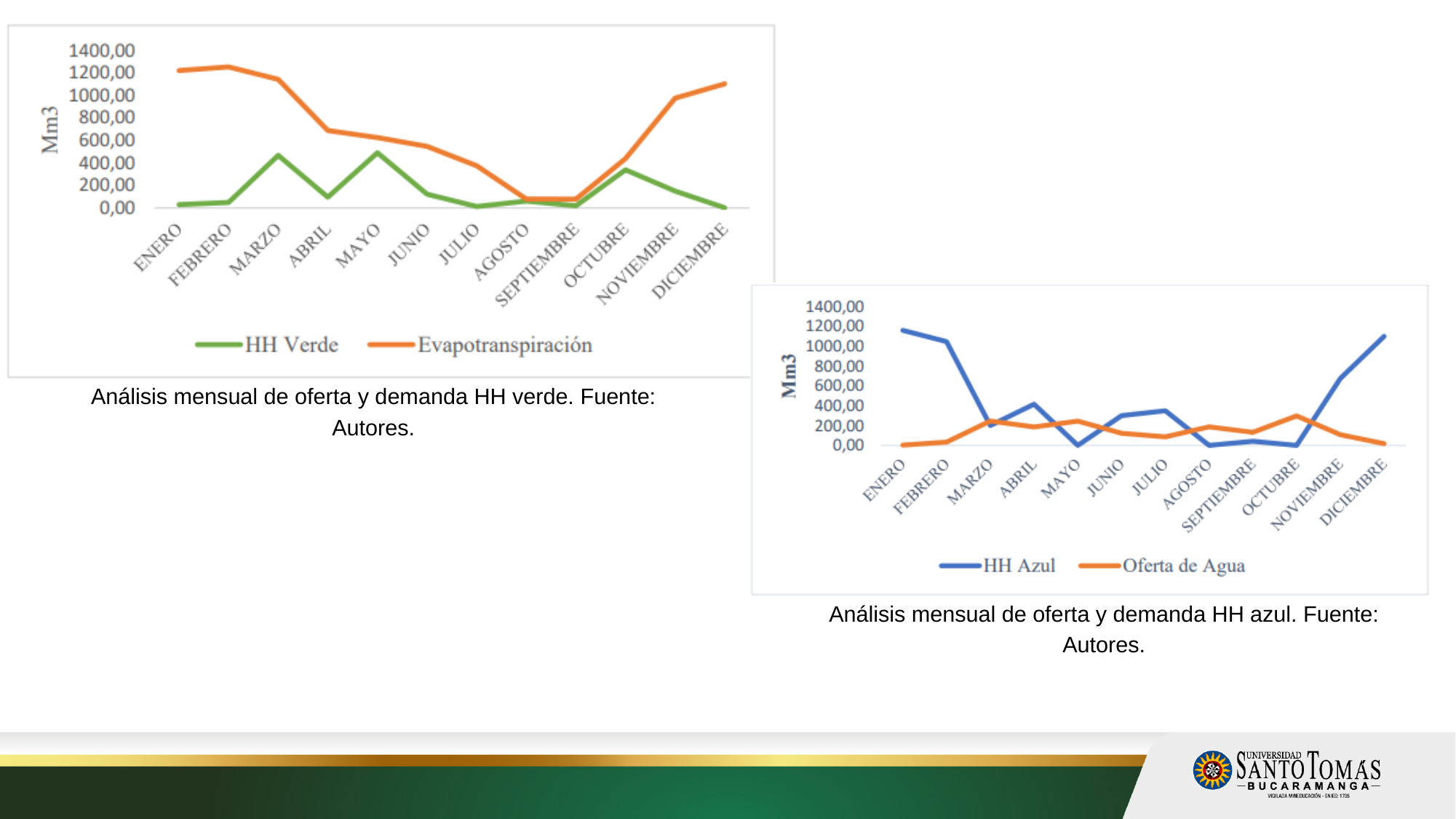

Análisis mensual de oferta y demanda HH verde. Fuente: Autores.
Análisis mensual de oferta y demanda HH azul. Fuente: Autores.